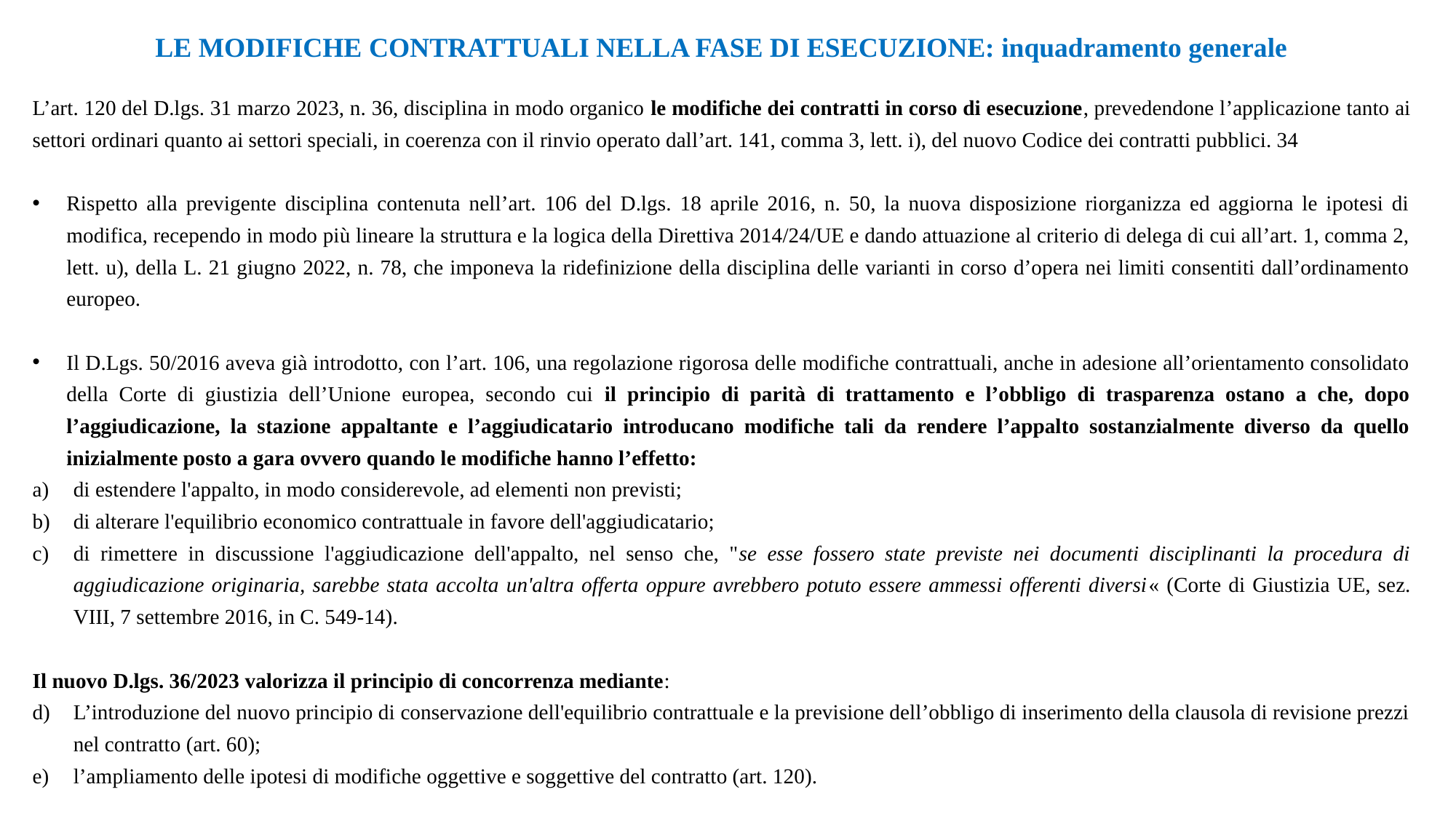

LE MODIFICHE CONTRATTUALI NELLA FASE DI ESECUZIONE: inquadramento generale

L’art. 120 del D.lgs. 31 marzo 2023, n. 36, disciplina in modo organico le modifiche dei contratti in corso di esecuzione, prevedendone l’applicazione tanto ai settori ordinari quanto ai settori speciali, in coerenza con il rinvio operato dall’art. 141, comma 3, lett. i), del nuovo Codice dei contratti pubblici. 34

Rispetto alla previgente disciplina contenuta nell’art. 106 del D.lgs. 18 aprile 2016, n. 50, la nuova disposizione riorganizza ed aggiorna le ipotesi di modifica, recependo in modo più lineare la struttura e la logica della Direttiva 2014/24/UE e dando attuazione al criterio di delega di cui all’art. 1, comma 2, lett. u), della L. 21 giugno 2022, n. 78, che imponeva la ridefinizione della disciplina delle varianti in corso d’opera nei limiti consentiti dall’ordinamento europeo.

Il D.Lgs. 50/2016 aveva già introdotto, con l’art. 106, una regolazione rigorosa delle modifiche contrattuali, anche in adesione all’orientamento consolidato della Corte di giustizia dell’Unione europea, secondo cui il principio di parità di trattamento e l’obbligo di trasparenza ostano a che, dopo l’aggiudicazione, la stazione appaltante e l’aggiudicatario introducano modifiche tali da rendere l’appalto sostanzialmente diverso da quello inizialmente posto a gara ovvero quando le modifiche hanno l’effetto:
di estendere l'appalto, in modo considerevole, ad elementi non previsti;
di alterare l'equilibrio economico contrattuale in favore dell'aggiudicatario;
di rimettere in discussione l'aggiudicazione dell'appalto, nel senso che, "se esse fossero state previste nei documenti disciplinanti la procedura di aggiudicazione originaria, sarebbe stata accolta un'altra offerta oppure avrebbero potuto essere ammessi offerenti diversi« (Corte di Giustizia UE, sez. VIII, 7 settembre 2016, in C. 549-14).

Il nuovo D.lgs. 36/2023 valorizza il principio di concorrenza mediante:
L’introduzione del nuovo principio di conservazione dell'equilibrio contrattuale e la previsione dell’obbligo di inserimento della clausola di revisione prezzi nel contratto (art. 60);
l’ampliamento delle ipotesi di modifiche oggettive e soggettive del contratto (art. 120).